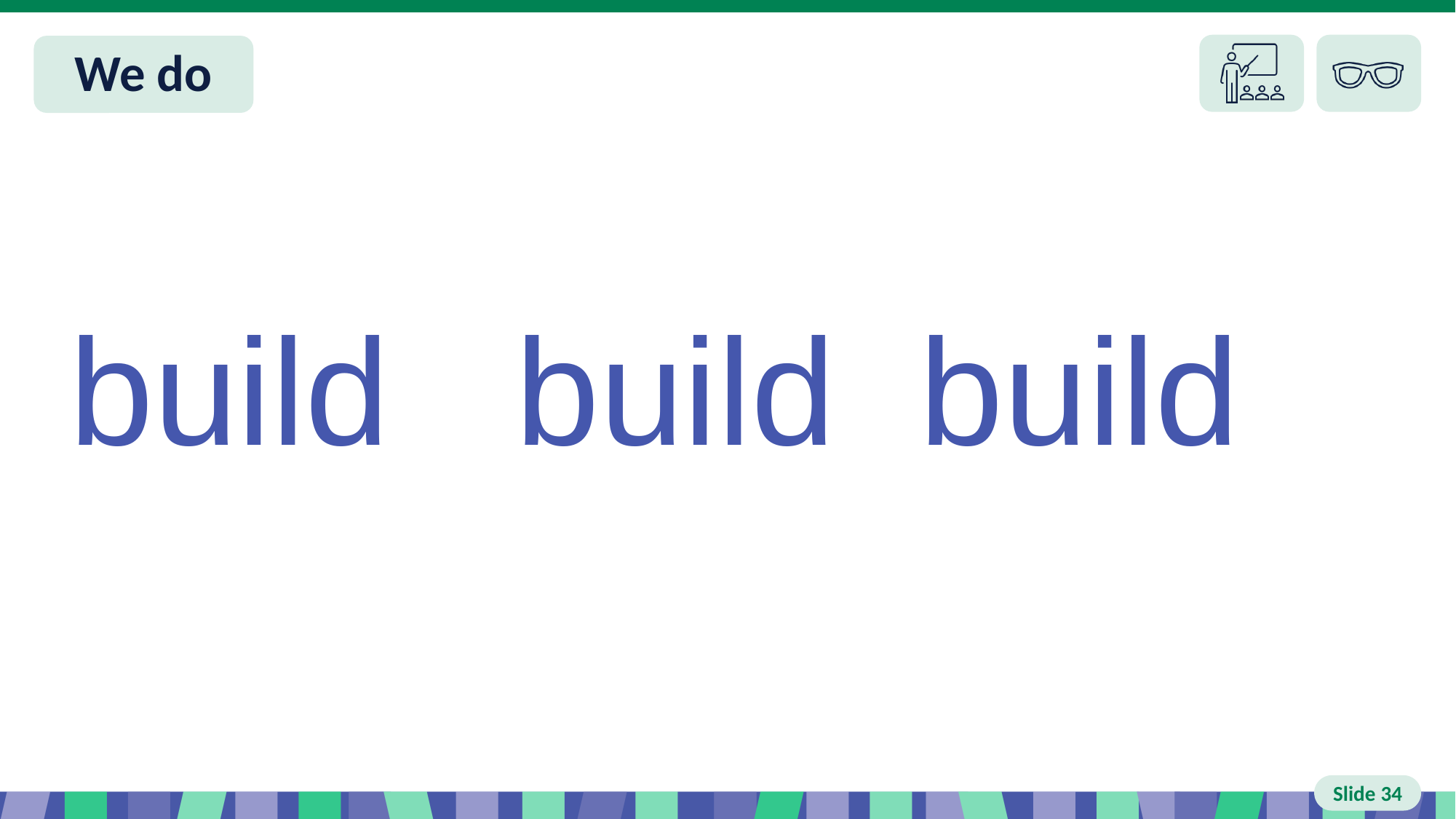

# Slide 34 We do
build   build  build